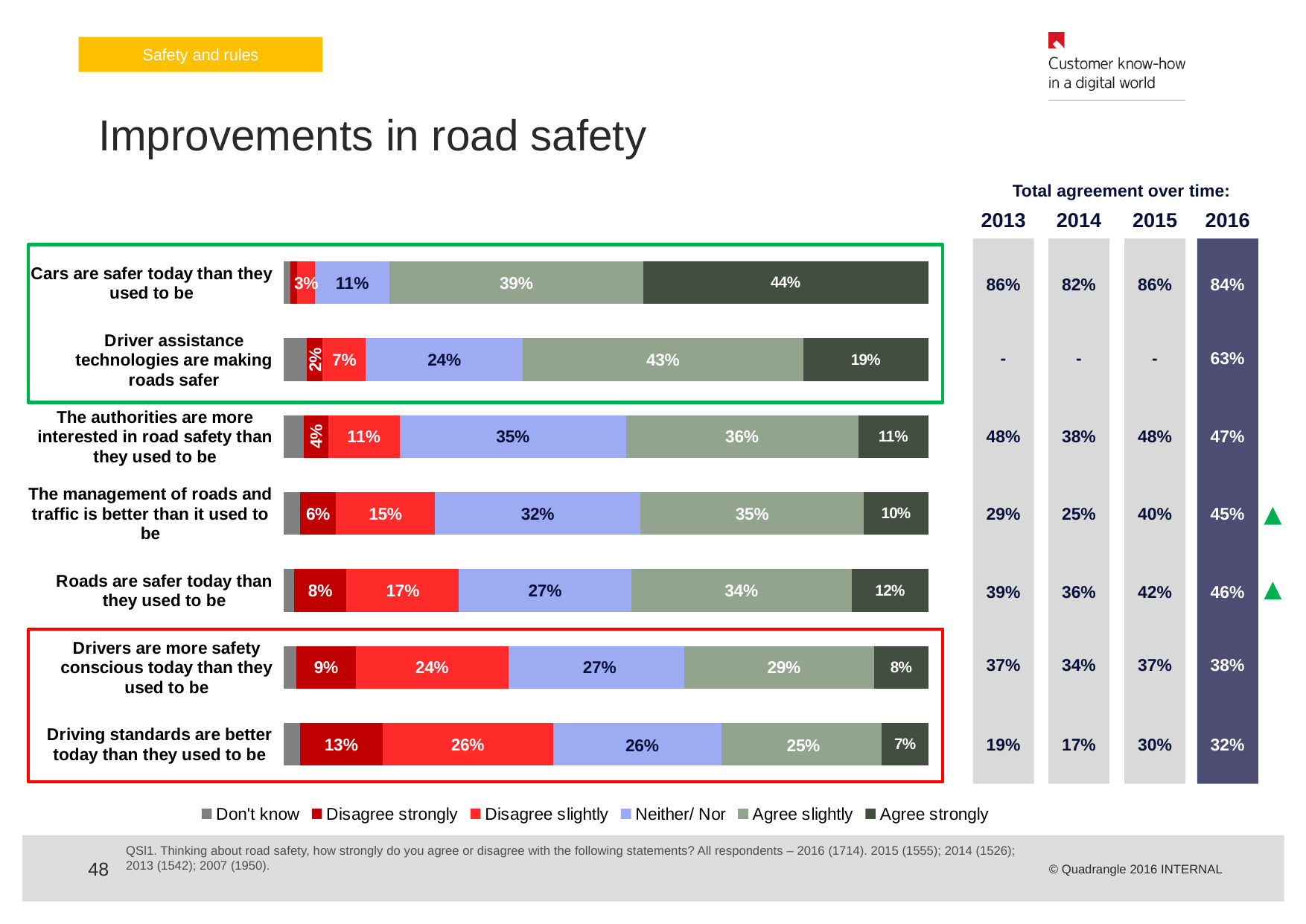

Safety and rules
Improvements in road safety

### Chart

| Category | Don't know | Disagree strongly | Disagree slightly | Neither/ Nor | Agree slightly | Agree strongly |
|---|---|---|---|---|---|---|
| Driving standards are better today than they used to be | 0.025635036951510086 | 0.1277891054696 | 0.2647691722054001 | 0.2609316231959 | 0.248748130294901 | 0.07212693188273041 |
| Drivers are more safety conscious today than they used to be | 0.020319483498789988 | 0.09182838163630001 | 0.23694547164190086 | 0.2728303553466004 | 0.2937610231168 | 0.08431528475964 |
| Roads are safer today than they used to be | 0.01618792053159 | 0.08172562354220048 | 0.1740296643829 | 0.2671338742971 | 0.3419233086931 | 0.11899960855320028 |
| The management of roads and traffic is better than it used to be | 0.02599639628993 | 0.05559983403970013 | 0.15363653445420047 | 0.3182691115811 | 0.34674614343409993 | 0.09975198020098003 |
| The authorities are more interested in road safety than they used to be | 0.031153460851870002 | 0.03799680870527009 | 0.11147409044150022 | 0.3502702385821 | 0.3604400328387 | 0.10866536858050027 |
| Driver assistance technologies are making roads safer | 0.03677138298684015 | 0.02386486219086 | 0.06710941805808 | 0.24344143331690113 | 0.4348850973920026 | 0.1939278060553 |
| Cars are safer today than they used to be | 0.010928743966469999 | 0.01055013842297 | 0.02801083589101 | 0.11499405490170024 | 0.3931736918173018 | 0.4423425350005001 |
Total agreement over time:
2013
2014
2015
2016

86%
82%
86%
84%
-
-
-
63%
48%
38%
48%
47%
29%
25%
40%
45%

39%
36%
42%
46%

37%
34%
37%
38%
19%
17%
30%
32%
QSl1. Thinking about road safety, how strongly do you agree or disagree with the following statements? All respondents – 2016 (1714). 2015 (1555); 2014 (1526); 2013 (1542); 2007 (1950).